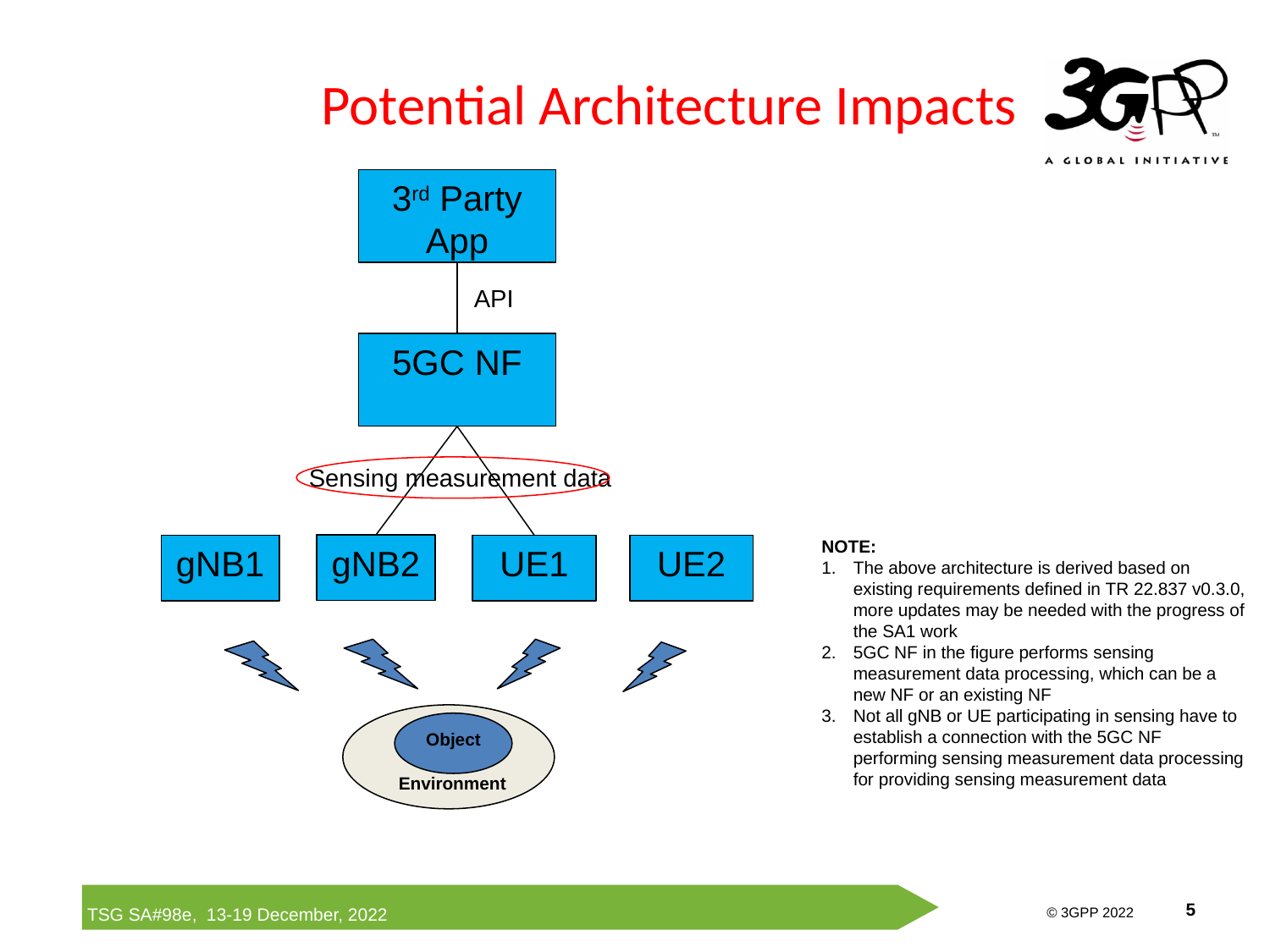

# Potential Architecture Impacts
3rd Party App
API
5GC NF
Sensing measurement data

NOTE:
The above architecture is derived based on existing requirements defined in TR 22.837 v0.3.0, more updates may be needed with the progress of the SA1 work
5GC NF in the figure performs sensing measurement data processing, which can be a new NF or an existing NF
Not all gNB or UE participating in sensing have to establish a connection with the 5GC NF performing sensing measurement data processing for providing sensing measurement data
gNB2
UE1
UE2
gNB1

Object
Environment